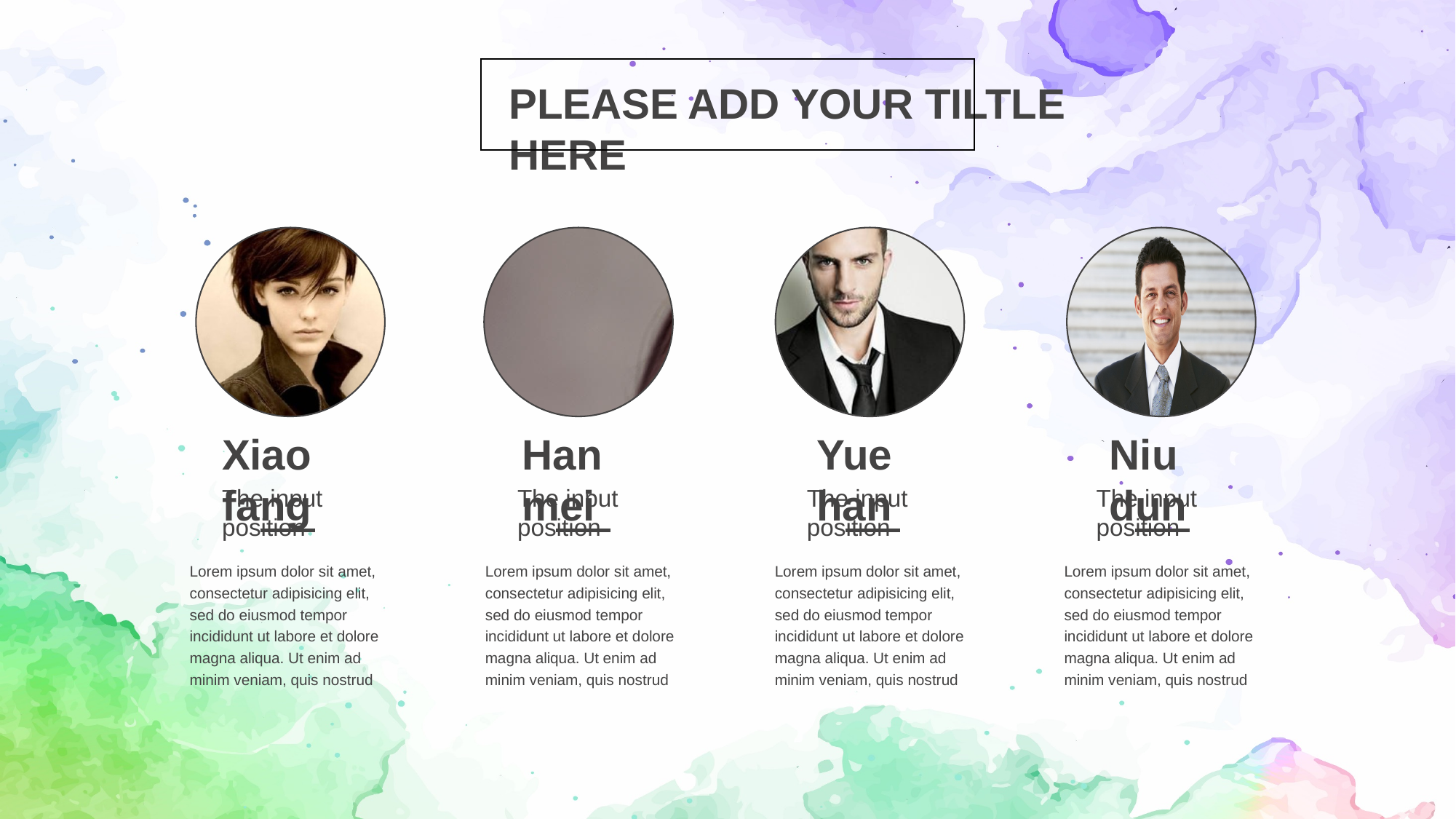

PLEASE ADD YOUR TILTLE HERE

Xiao fang
Han mei
Yue han
Niu dun
The input position
The input position
The input position
The input position
Lorem ipsum dolor sit amet, consectetur adipisicing elit, sed do eiusmod tempor incididunt ut labore et dolore magna aliqua. Ut enim ad minim veniam, quis nostrud
Lorem ipsum dolor sit amet, consectetur adipisicing elit, sed do eiusmod tempor incididunt ut labore et dolore magna aliqua. Ut enim ad minim veniam, quis nostrud
Lorem ipsum dolor sit amet, consectetur adipisicing elit, sed do eiusmod tempor incididunt ut labore et dolore magna aliqua. Ut enim ad minim veniam, quis nostrud
Lorem ipsum dolor sit amet, consectetur adipisicing elit, sed do eiusmod tempor incididunt ut labore et dolore magna aliqua. Ut enim ad minim veniam, quis nostrud